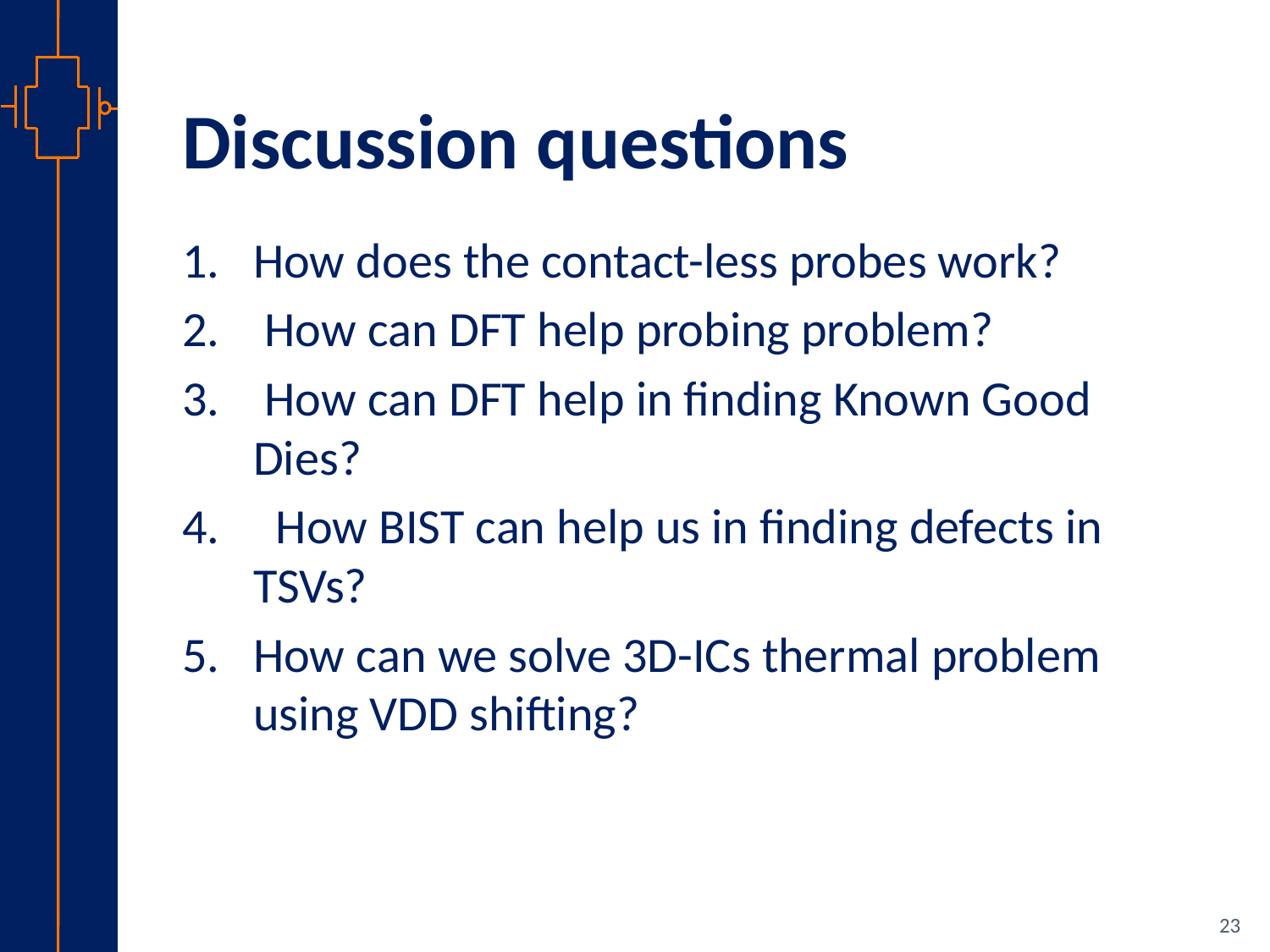

# Discussion questions
How does the contact-less probes work?
 How can DFT help probing problem?
 How can DFT help in finding Known Good Dies?
  How BIST can help us in finding defects in TSVs?
How can we solve 3D-ICs thermal problem using VDD shifting?

23